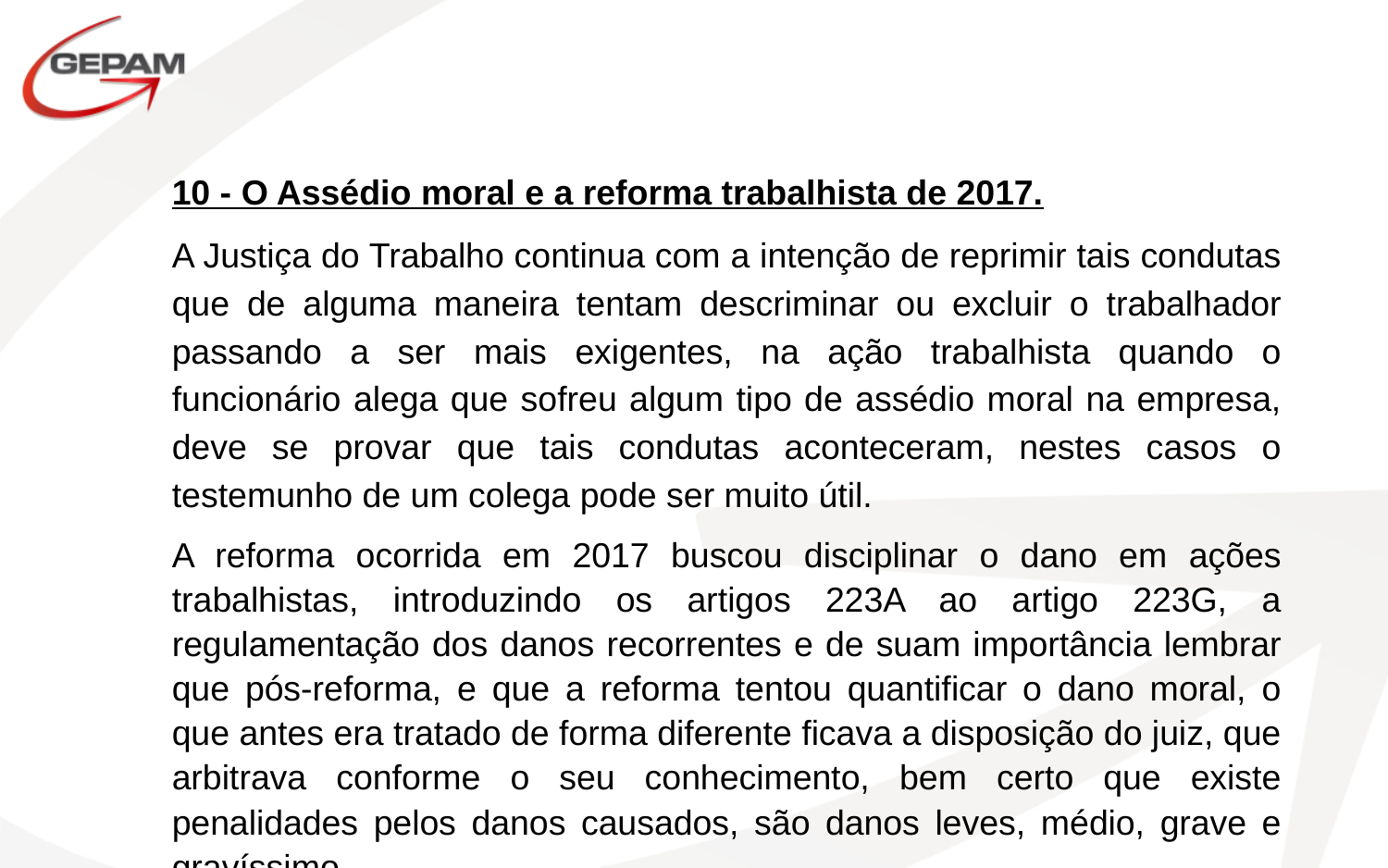

10 - O Assédio moral e a reforma trabalhista de 2017.
A Justiça do Trabalho continua com a intenção de reprimir tais condutas que de alguma maneira tentam descriminar ou excluir o trabalhador passando a ser mais exigentes, na ação trabalhista quando o funcionário alega que sofreu algum tipo de assédio moral na empresa, deve se provar que tais condutas aconteceram, nestes casos o testemunho de um colega pode ser muito útil.
A reforma ocorrida em 2017 buscou disciplinar o dano em ações trabalhistas, introduzindo os artigos 223A ao artigo 223G, a regulamentação dos danos recorrentes e de suam importância lembrar que pós-reforma, e que a reforma tentou quantificar o dano moral, o que antes era tratado de forma diferente ficava a disposição do juiz, que arbitrava conforme o seu conhecimento, bem certo que existe penalidades pelos danos causados, são danos leves, médio, grave e gravíssimo.